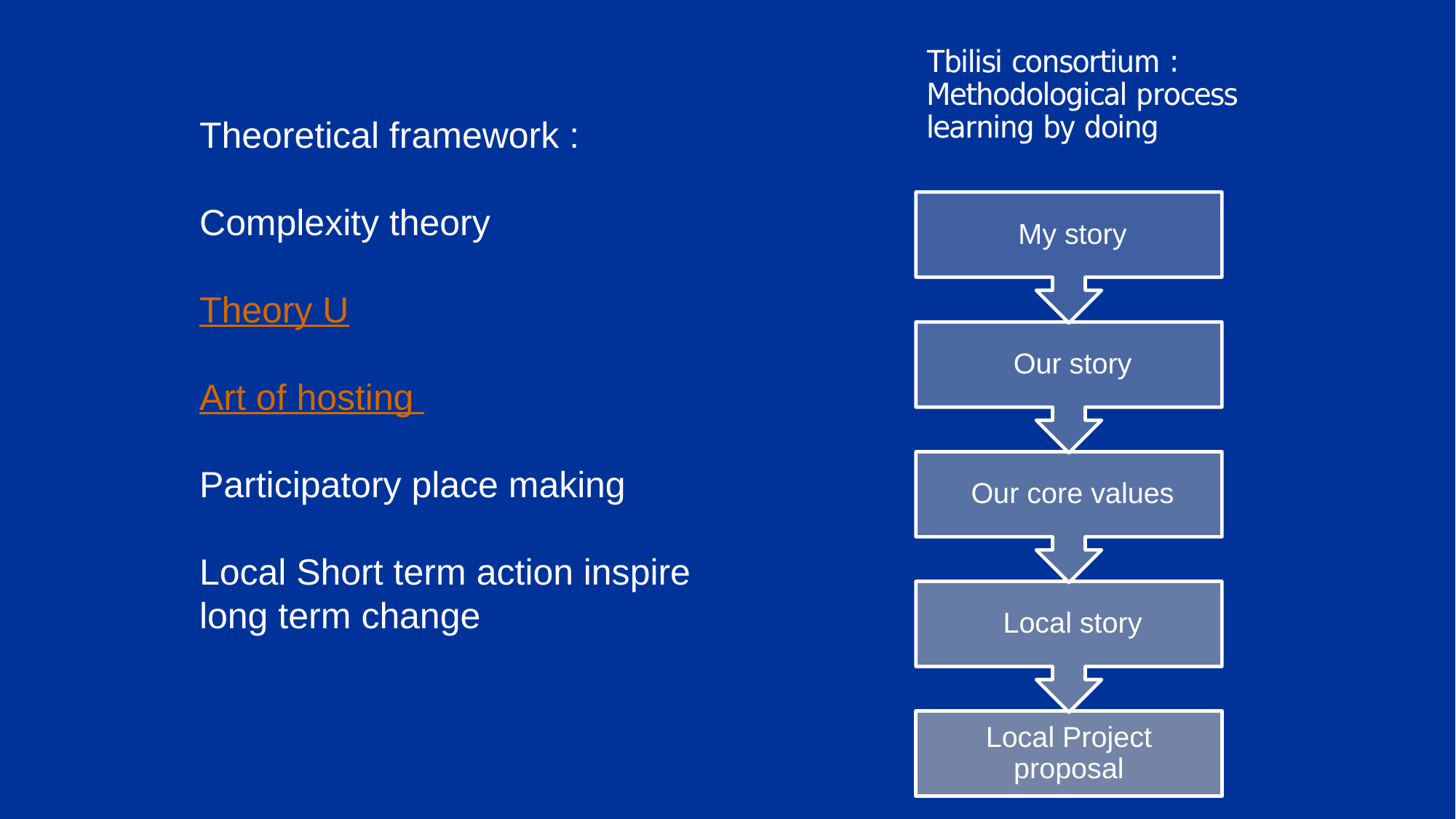

# Tbilisi consortium : Methodological process learning by doing
Theoretical framework :

Complexity theory

Theory U

Art of hosting

Participatory place making

Local Short term action inspire long term change

Local Project proposal
Local story
Our core values
Our story
My story